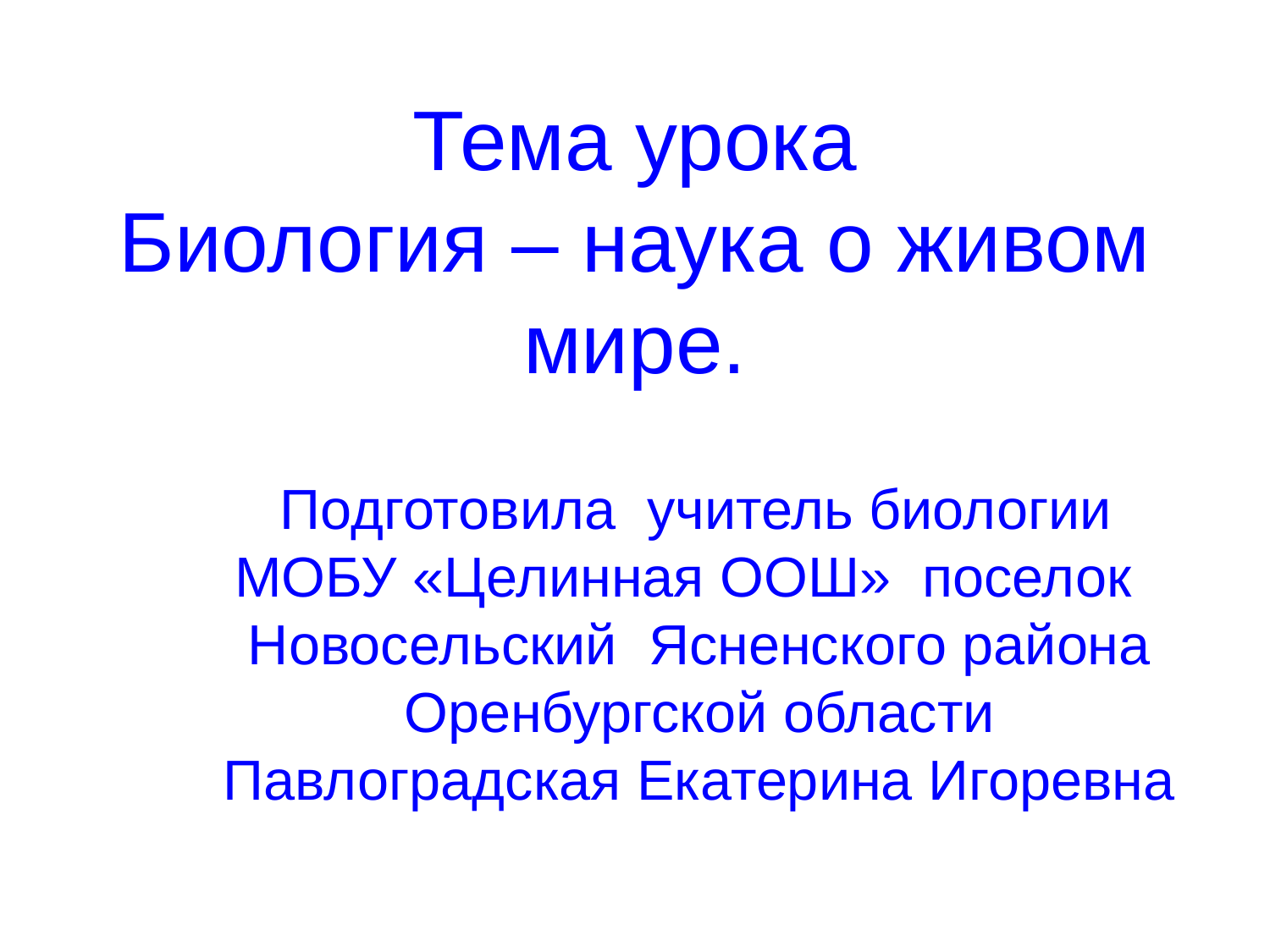

Тема урока
Биология – наука о живом мире.
 Подготовила  учитель биологии  МОБУ «Целинная ООШ»  поселок   Новосельский  Ясненского района Оренбургской области Павлоградская Екатерина Игоревна